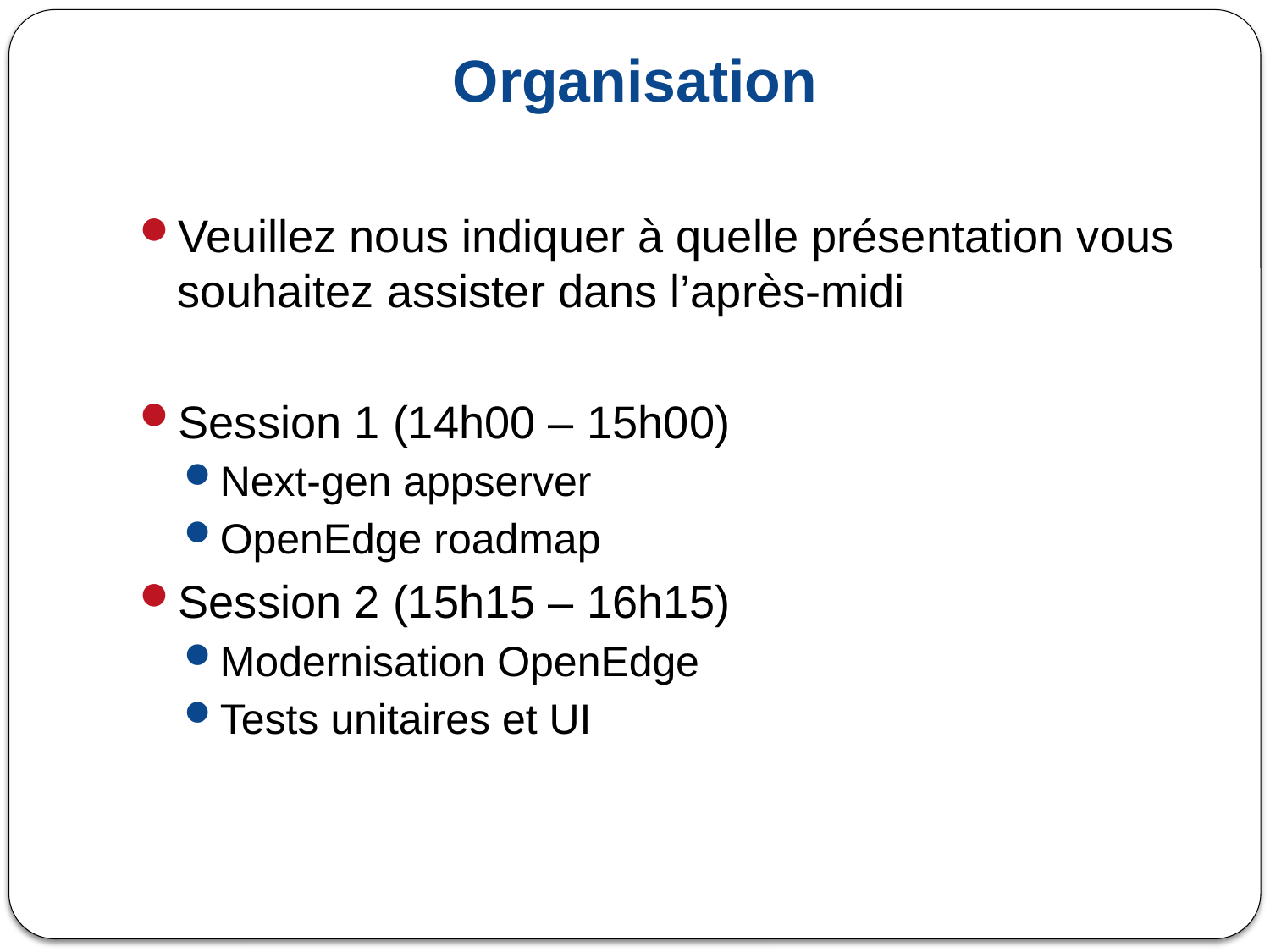

Organisation
Veuillez nous indiquer à quelle présentation vous souhaitez assister dans l’après-midi

Session 1 (14h00 – 15h00)
Next-gen appserver
OpenEdge roadmap
Session 2 (15h15 – 16h15)
Modernisation OpenEdge
Tests unitaires et UI